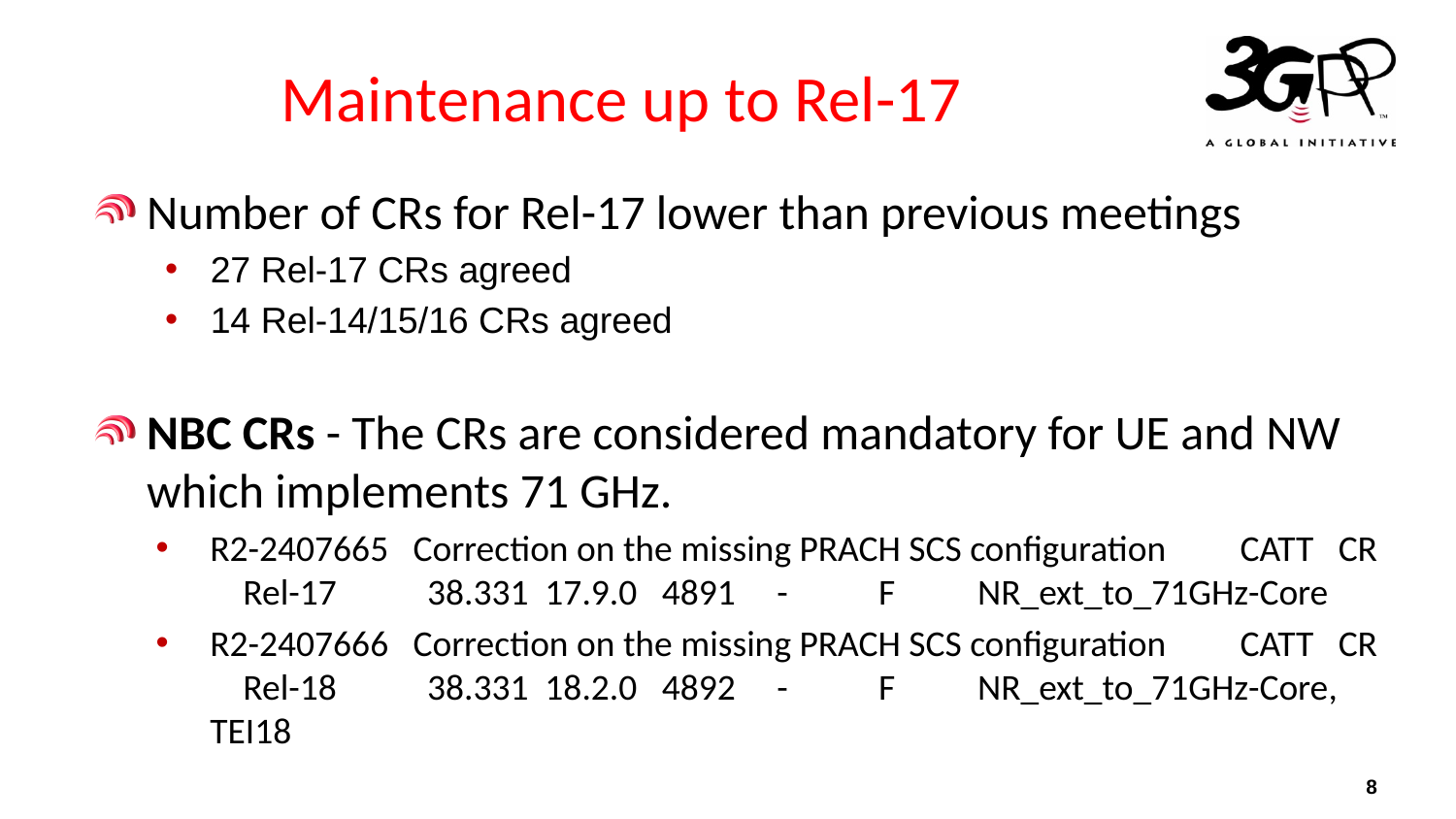

# Maintenance up to Rel-17
Number of CRs for Rel-17 lower than previous meetings
27 Rel-17 CRs agreed
14 Rel-14/15/16 CRs agreed

NBC CRs - The CRs are considered mandatory for UE and NW which implements 71 GHz.
R2-2407665   Correction on the missing PRACH SCS configuration         CATT   CR       Rel-17           38.331  17.9.0   4891     -           F          NR_ext_to_71GHz-Core
R2-2407666   Correction on the missing PRACH SCS configuration         CATT   CR       Rel-18           38.331  18.2.0   4892     -           F          NR_ext_to_71GHz-Core, TEI18